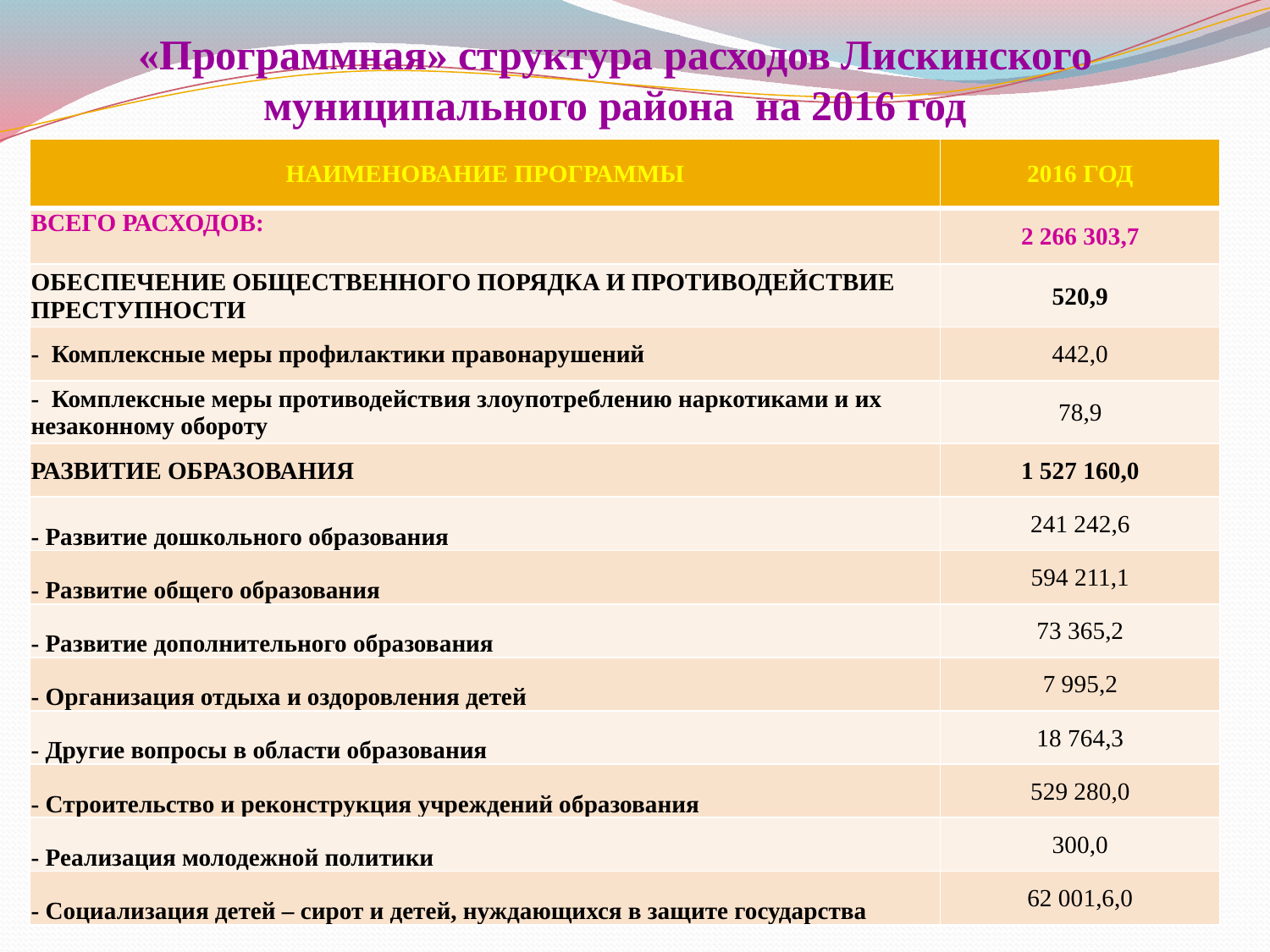

# «Программная» структура расходов Лискинского муниципального района  на 2016 год
| НАИМЕНОВАНИЕ ПРОГРАММЫ | 2016 ГОД |
| --- | --- |
| ВСЕГО РАСХОДОВ: | 2 266 303,7 |
| ОБЕСПЕЧЕНИЕ ОБЩЕСТВЕННОГО ПОРЯДКА И ПРОТИВОДЕЙСТВИЕ ПРЕСТУПНОСТИ | 520,9 |
| - Комплексные меры профилактики правонарушений | 442,0 |
| - Комплексные меры противодействия злоупотреблению наркотиками и их незаконному обороту | 78,9 |
| РАЗВИТИЕ ОБРАЗОВАНИЯ | 1 527 160,0 |
| - Развитие дошкольного образования | 241 242,6 |
| - Развитие общего образования | 594 211,1 |
| - Развитие дополнительного образования | 73 365,2 |
| - Организация отдыха и оздоровления детей | 7 995,2 |
| - Другие вопросы в области образования | 18 764,3 |
| - Строительство и реконструкция учреждений образования | 529 280,0 |
| - Реализация молодежной политики | 300,0 |
| - Социализация детей – сирот и детей, нуждающихся в защите государства | 62 001,6,0 |